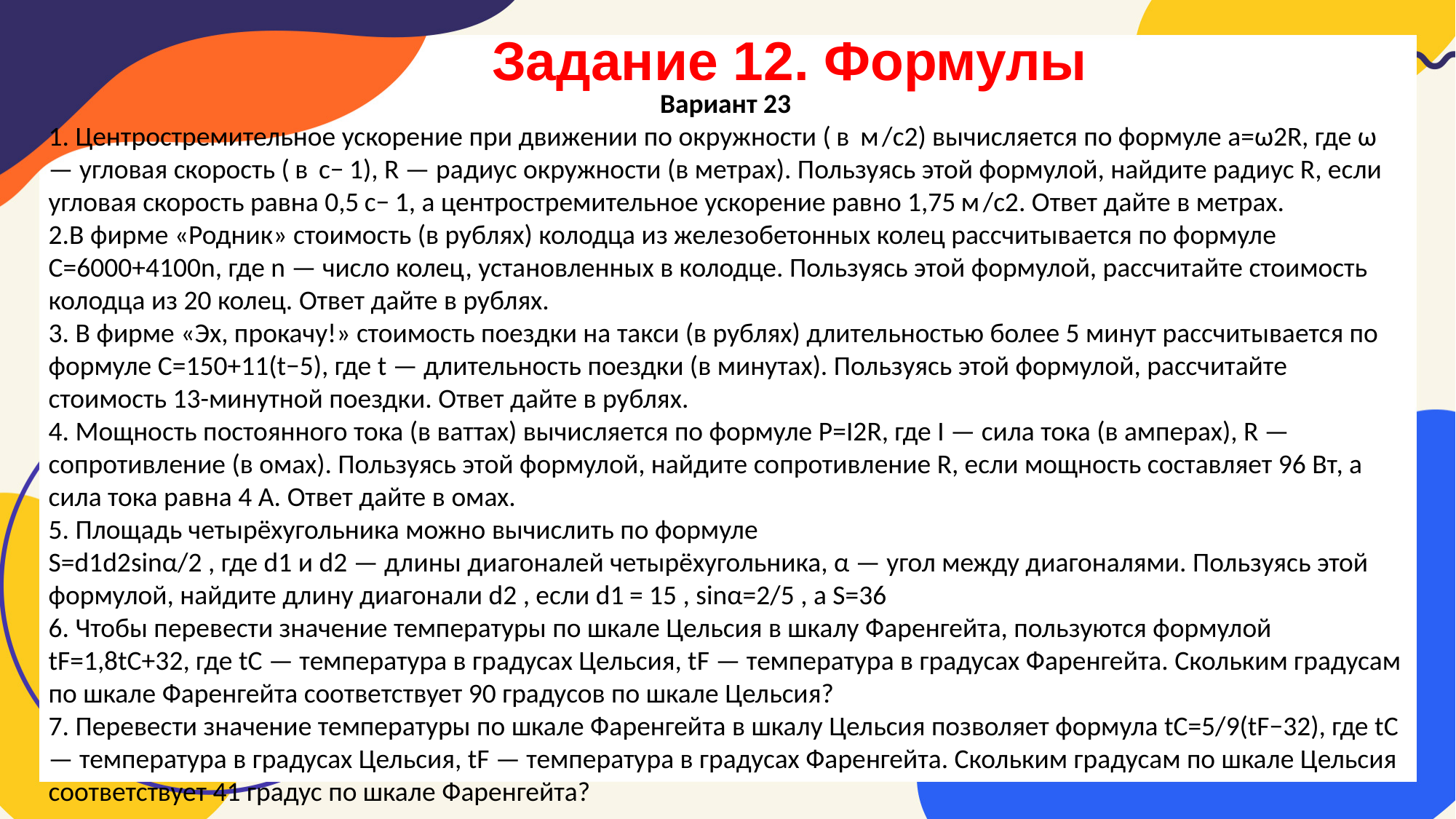

Задание 12. Формулы
Вариант 23
1. Центростремительное ускорение при движении по окружности ( в  м /с2) вычисляется по формуле a=ω2R, где ω — угловая скорость ( в  с− 1), R — радиус окружности (в метрах). Пользуясь этой формулой, найдите радиус R, если угловая скорость равна 0,5 с− 1, а центростремительное ускорение равно 1,75 м /с2. Ответ дайте в метрах.
2.В фирме «Родник» стоимость (в рублях) колодца из железобетонных колец рассчитывается по формуле C=6000+4100n, где n — число колец, установленных в колодце. Пользуясь этой формулой, рассчитайте стоимость колодца из 20 колец. Ответ дайте в рублях.
3. В фирме «Эх, прокачу!» стоимость поездки на такси (в рублях) длительностью более 5 минут рассчитывается по формуле C=150+11(t−5), где t — длительность поездки (в минутах). Пользуясь этой формулой, рассчитайте стоимость 13-минутной поездки. Ответ дайте в рублях.
4. Мощность постоянного тока (в ваттах) вычисляется по формуле P=I2R, где I — сила тока (в амперах), R — сопротивление (в омах). Пользуясь этой формулой, найдите сопротивление R, если мощность составляет 96 Вт, а сила тока равна 4 А. Ответ дайте в омах.
5. Площадь четырёхугольника можно вычислить по формуле
S=d1d2sinα/2 , где d1 и d2 — длины диагоналей четырёхугольника, α — угол между диагоналями. Пользуясь этой формулой, найдите длину диагонали d2 , если d1 = 15 , sinα=2/5 , a S=36
6. Чтобы перевести значение температуры по шкале Цельсия в шкалу Фаренгейта, пользуются формулой tF=1,8tC+32, где tC — температура в градусах Цельсия, tF — температура в градусах Фаренгейта. Скольким градусам по шкале Фаренгейта соответствует 90 градусов по шкале Цельсия?
7. Перевести значение температуры по шкале Фаренгейта в шкалу Цельсия позволяет формула tC=5/9(tF−32), где tC — температура в градусах Цельсия, tF — температура в градусах Фаренгейта. Скольким градусам по шкале Цельсия соответствует 41 градус по шкале Фаренгейта?